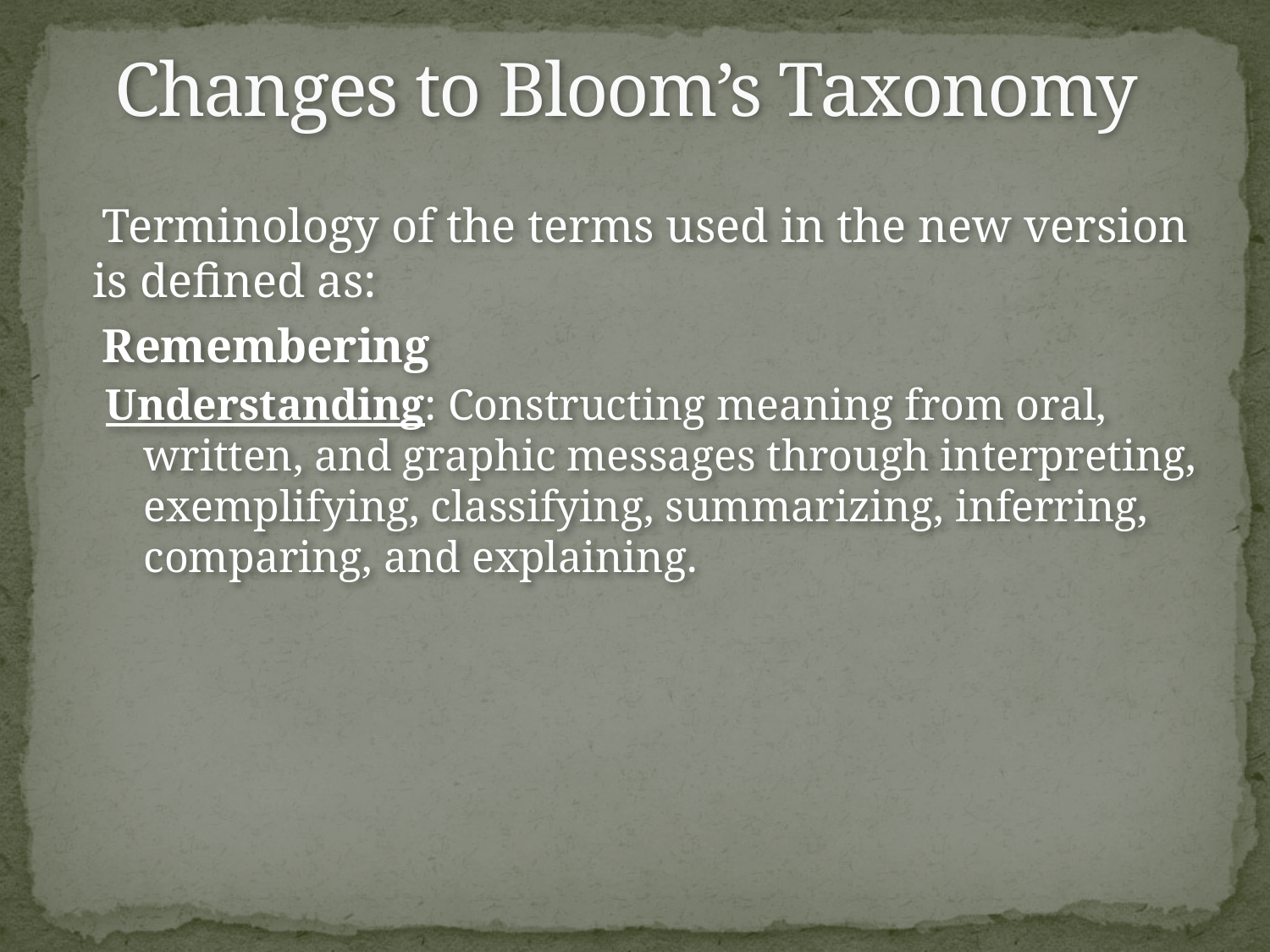

# Changes to Bloom’s Taxonomy
    Terminology of the terms used in the new version is defined as:
    Remembering
Understanding: Constructing meaning from oral, written, and graphic messages through interpreting, exemplifying, classifying, summarizing, inferring, comparing, and explaining.